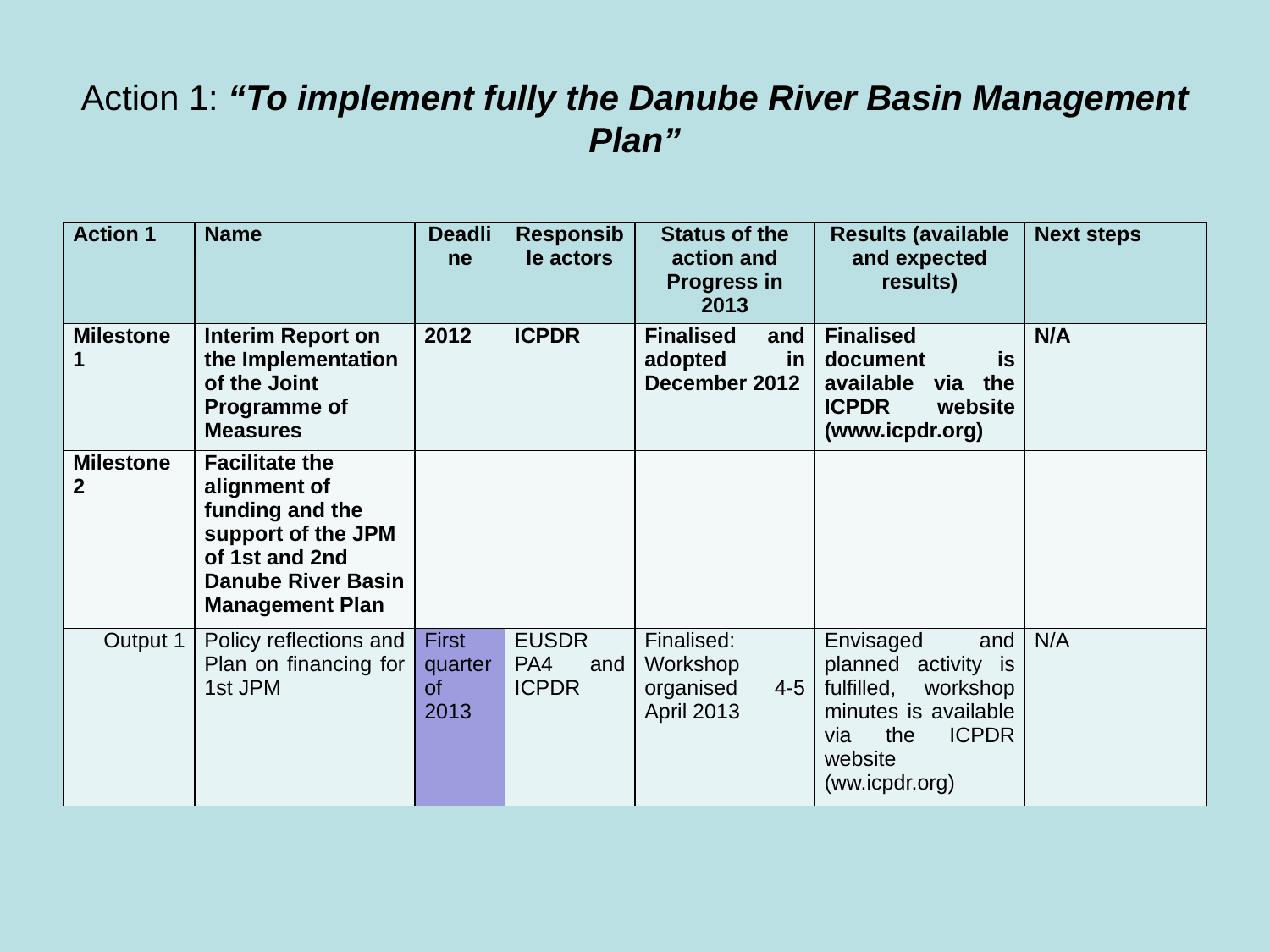

# Action 1: “To implement fully the Danube River Basin Management Plan”
| Action 1 | Name | Deadline | Responsible actors | Status of the action and Progress in 2013 | Results (available and expected results) | Next steps |
| --- | --- | --- | --- | --- | --- | --- |
| Milestone 1 | Interim Report on the Implementation of the Joint Programme of Measures | 2012 | ICPDR | Finalised and adopted in December 2012 | Finalised document is available via the ICPDR website (www.icpdr.org) | N/A |
| Milestone 2 | Facilitate the alignment of funding and the support of the JPM of 1st and 2nd Danube River Basin Management Plan |  |  |  |  |  |
| Output 1 | Policy reflections and Plan on financing for 1st JPM | First quarter of 2013 | EUSDR PA4 and ICPDR | Finalised: Workshop organised 4-5 April 2013 | Envisaged and planned activity is fulfilled, workshop minutes is available via the ICPDR website (ww.icpdr.org) | N/A |